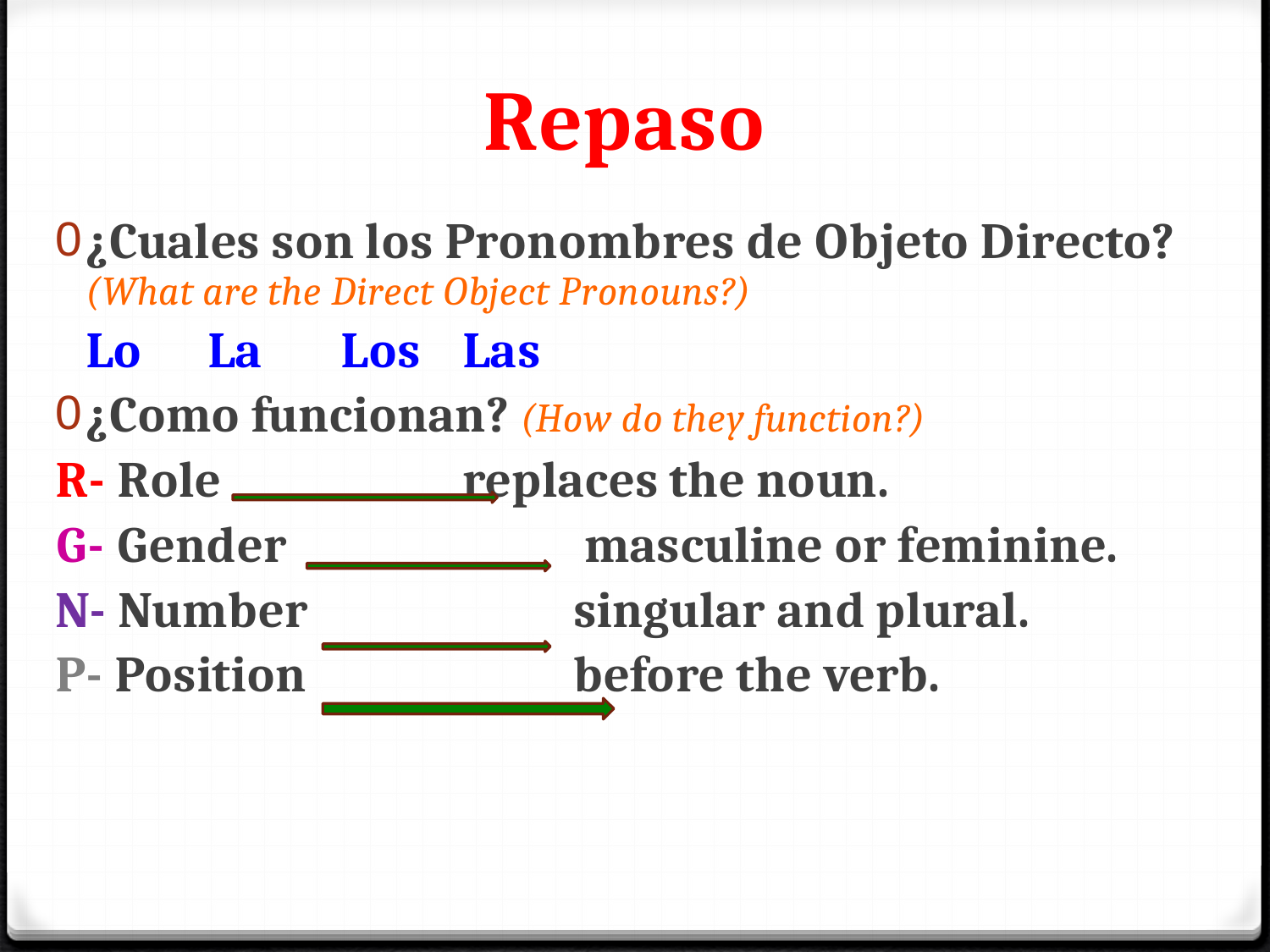

Repaso

¿Cuales son los Pronombres de Objeto Directo? (What are the Direct Object Pronouns?)
						Lo 	La		 Los	 Las
¿Como funcionan? (How do they function?)
R- Role                		 replaces the noun.
G- Gender               		 masculine or feminine.
N- Number                	singular and plural.
P- Position                		before the verb.